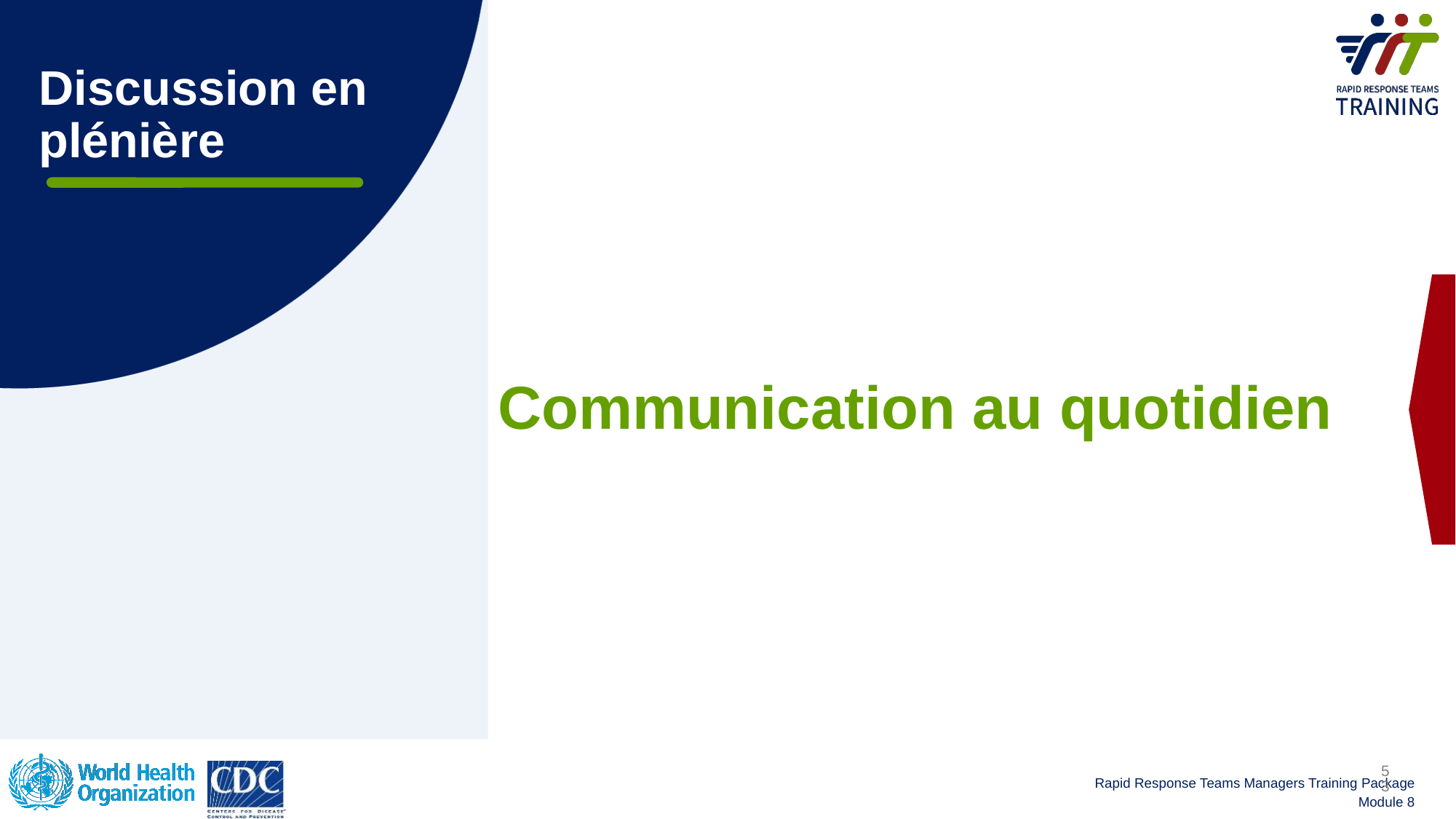

# Discussion en plénière
Communication au quotidien
53